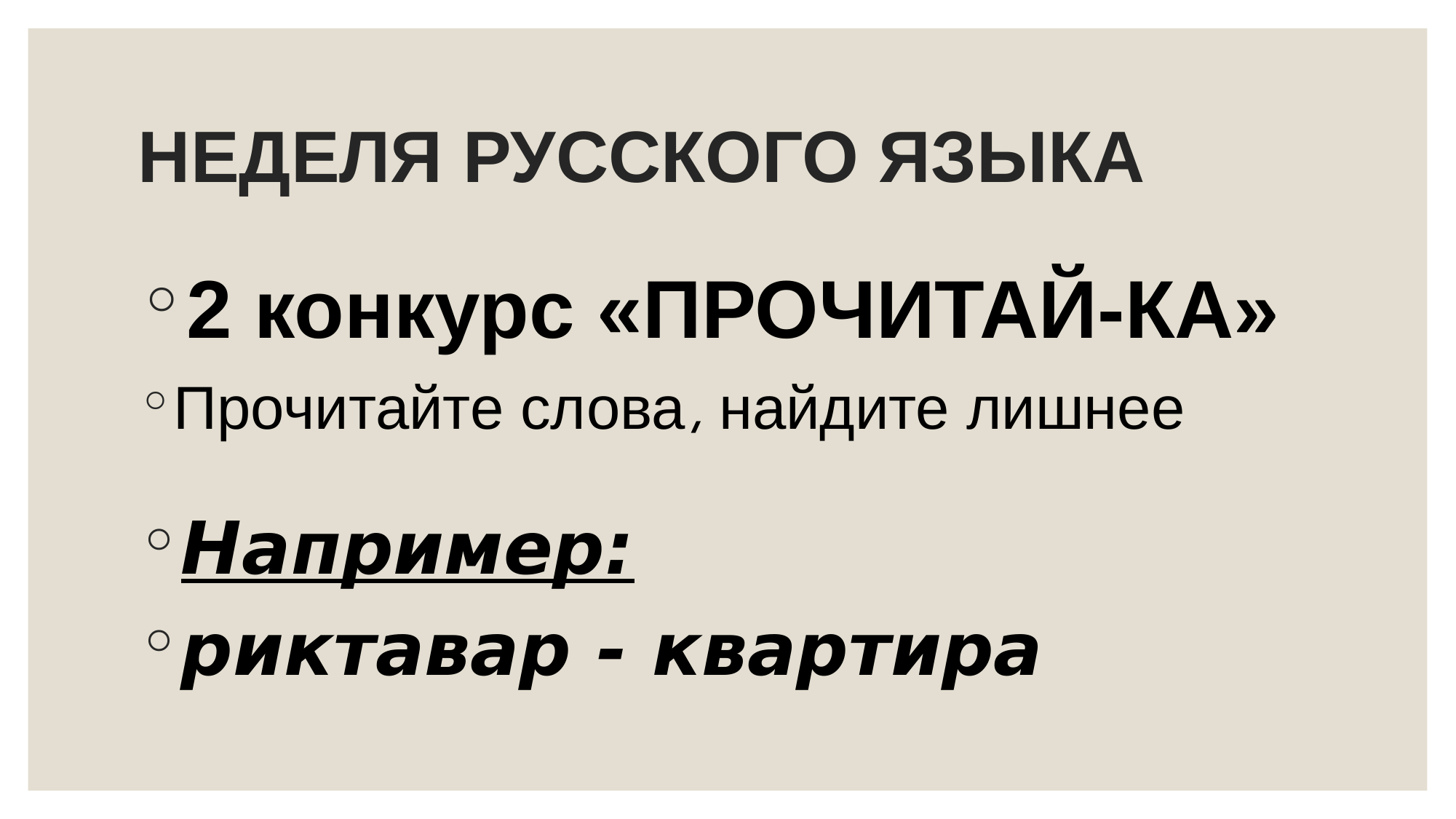

# НЕДЕЛЯ РУССКОГО ЯЗЫКА
2 конкурс «ПРОЧИТАЙ-КА»
Прочитайте слова, найдите лишнее

Например:
риктавар - квартира